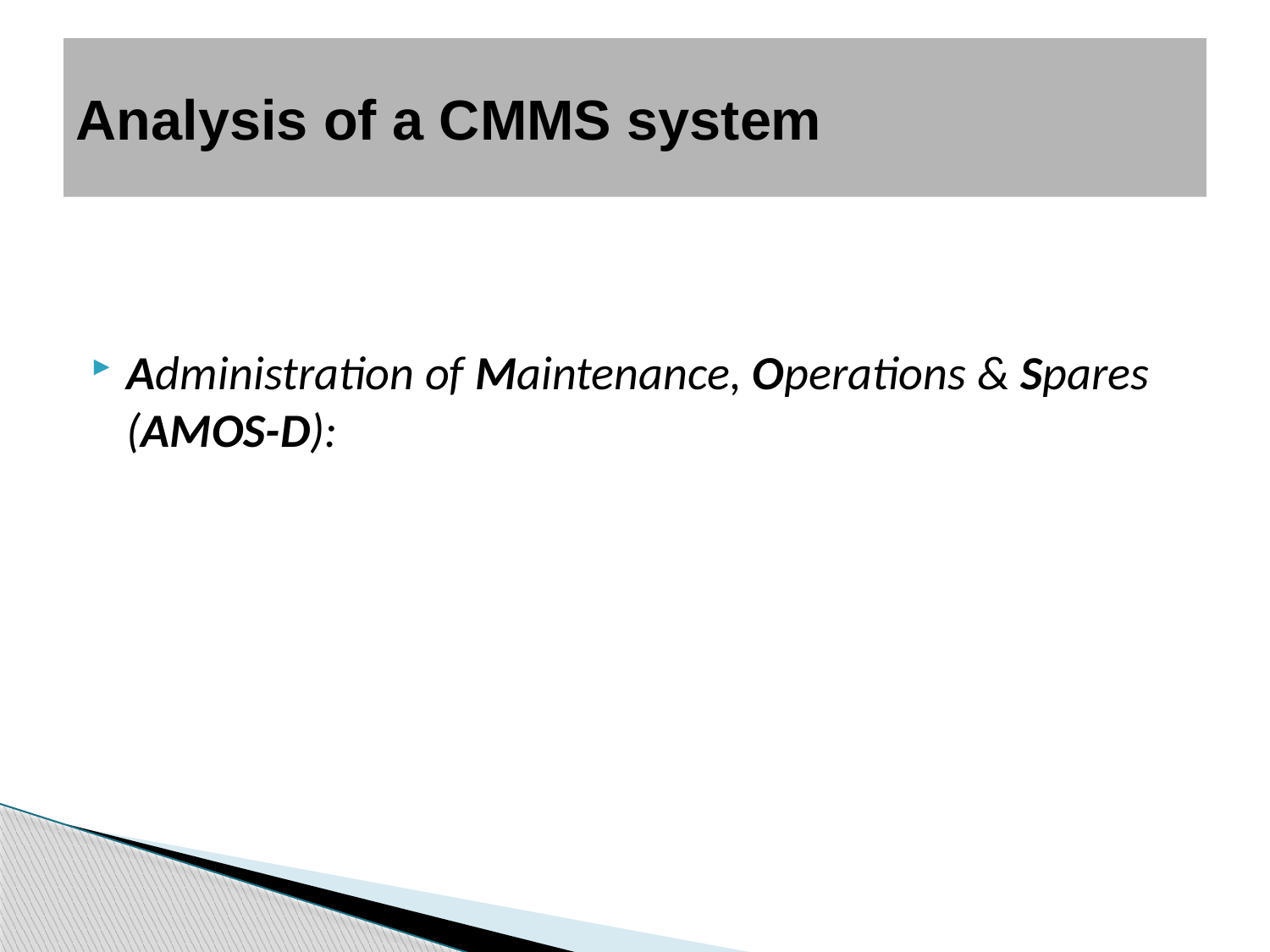

# Analysis of a CMMS system
Administration of Maintenance, Operations & Spares (AMOS-D):